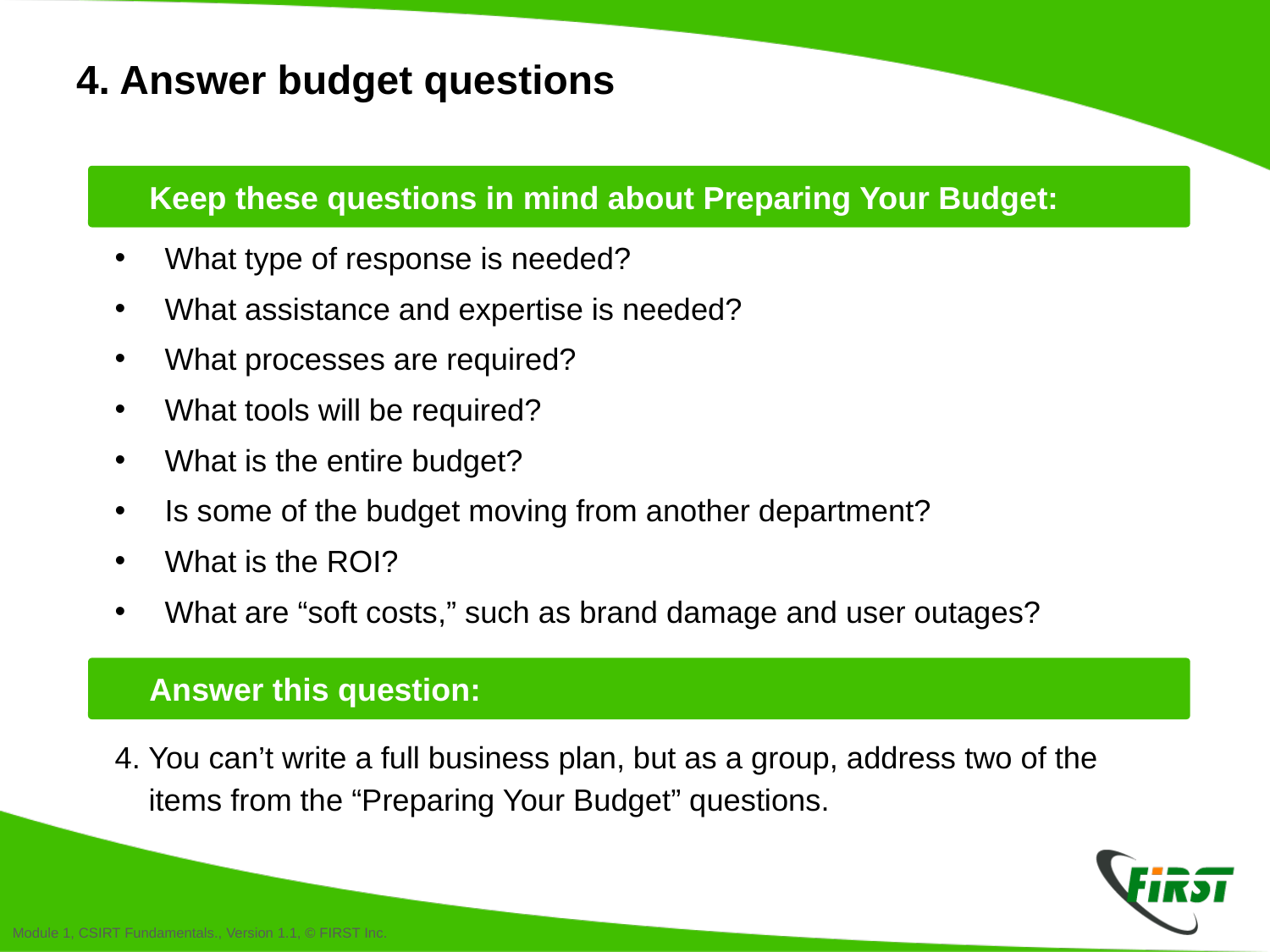

# 4. Answer budget questions
Keep these questions in mind about Preparing Your Budget:
What type of response is needed?
What assistance and expertise is needed?
What processes are required?
What tools will be required?
What is the entire budget?
Is some of the budget moving from another department?
What is the ROI?
What are “soft costs,” such as brand damage and user outages?

4. You can’t write a full business plan, but as a group, address two of the
    items from the “Preparing Your Budget” questions.
Answer this question: